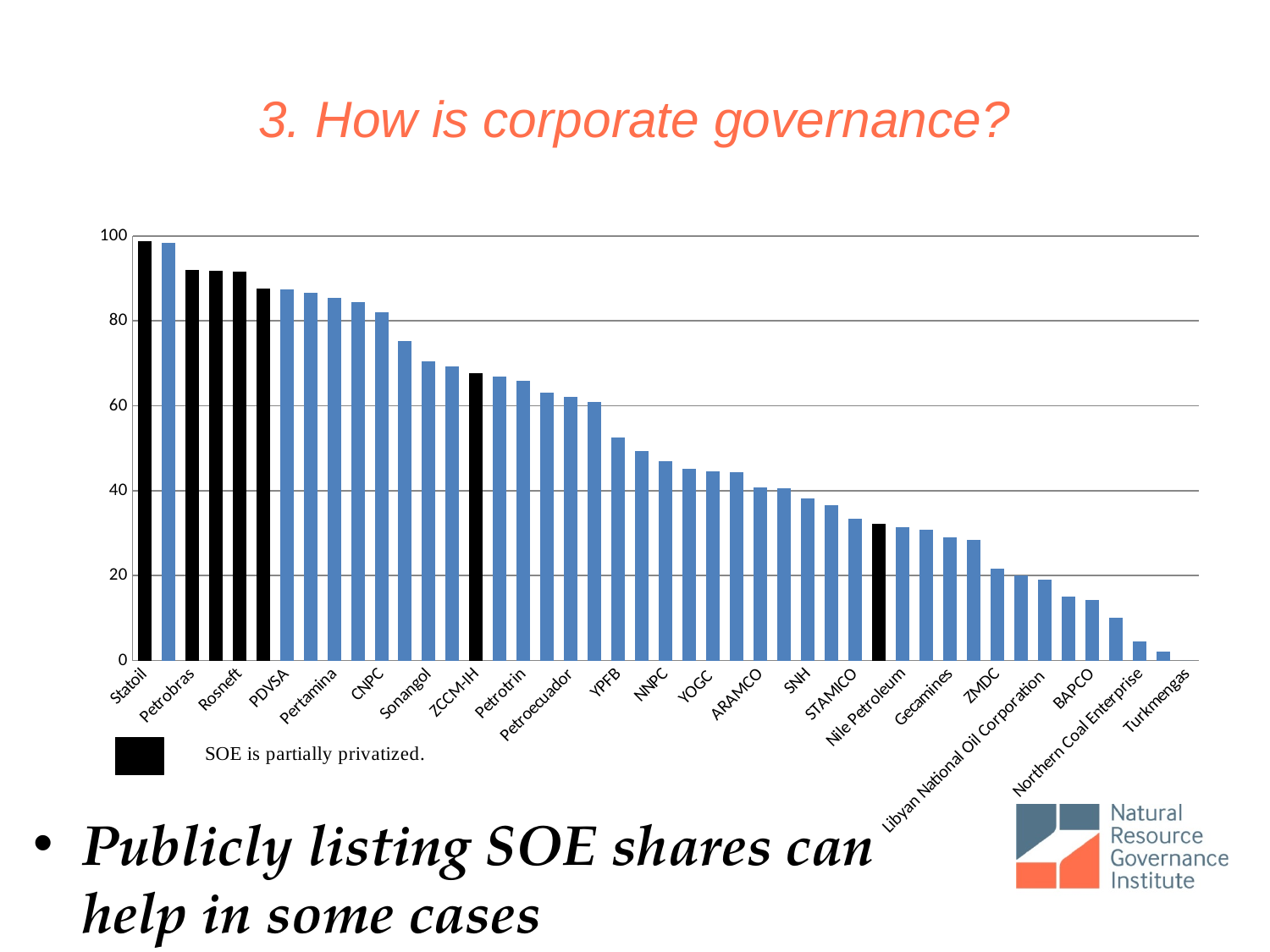

# 3. How is corporate governance?

### Chart

| Category |  |
|---|---|
| Statoil | 98.80952375 |
| Pemex | 98.333333 |
| Petrobras | 91.904762 |
| ONGC | 91.79894222222222 |
| Rosneft | 91.66666699999999 |
| Ecopetrol | 87.56613777777778 |
| PDVSA | 87.380953 |
| KazMunaiGaz | 86.587301 |
| Pertamina | 85.50264666666666 |
| CODELCO | 84.33333400000001 |
| CNPC | 82.083333 |
| O.C.P. | 75.238095 |
| Sonangol | 70.416665 |
| Petromin | 69.285713 |
| ZCCM-IH | 67.72486666666666 |
| SOCAR | 66.904761 |
| Petrotrin | 65.96119888888887 |
| KPC | 63.015873 |
| Petroecuador | 62.190476000000004 |
| Petronas | 60.978836 |
| YPFB | 52.619047 |
| Sonatrach | 49.365078999999994 |
| NNPC | 46.913578888888885 |
| Ministry of Oil | 45.185183333333335 |
| YOGC  | 44.464284 |
| PMDC | 44.365078499999996 |
| ARAMCO | 40.714286 |
| Petrovietnam | 40.496031699999996 |
| SNH | 38.134919 |
| Qatar Petroleum  | 36.666665 |
| STAMICO | 33.333333333333336 |
| Debswana | 32.1428569 |
| Nile Petroleum | 31.48148111111111 |
| EGPC | 30.864196666666665 |
| Gecamines | 29.047618999999997 |
| ENH | 28.373015 |
| ZMDC | 21.666667 |
| Erdenes MGL | 20.0 |
| Libyan National Oil Corporation  | 19.047618749999998 |
| NIOC | 15.079365555555556 |
| BAPCO | 14.285713999999999 |
| GEPetrol | 10.0 |
| Northern Coal Enterprise | 4.444444 |
| MOGE | 2.116402222222222 |
| Turkmengas | 0.0 |
Publicly listing SOE shares can help in some cases